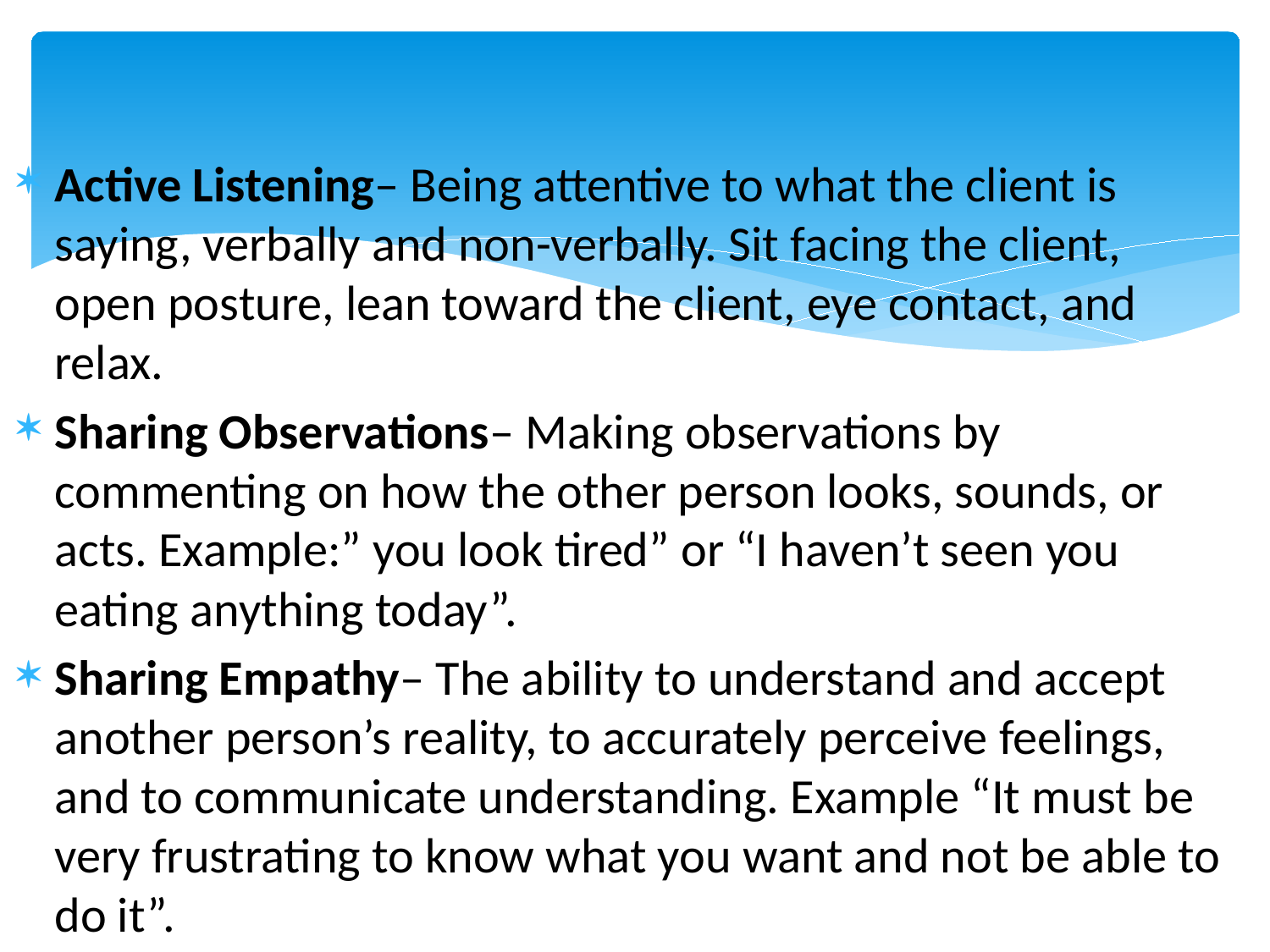

Active Listening– Being attentive to what the client is saying, verbally and non-verbally. Sit facing the client, open posture, lean toward the client, eye contact, and relax.
Sharing Observations– Making observations by commenting on how the other person looks, sounds, or acts. Example:” you look tired” or “I haven’t seen you eating anything today”.
Sharing Empathy– The ability to understand and accept another person’s reality, to accurately perceive feelings, and to communicate understanding. Example “It must be very frustrating to know what you want and not be able to do it”.